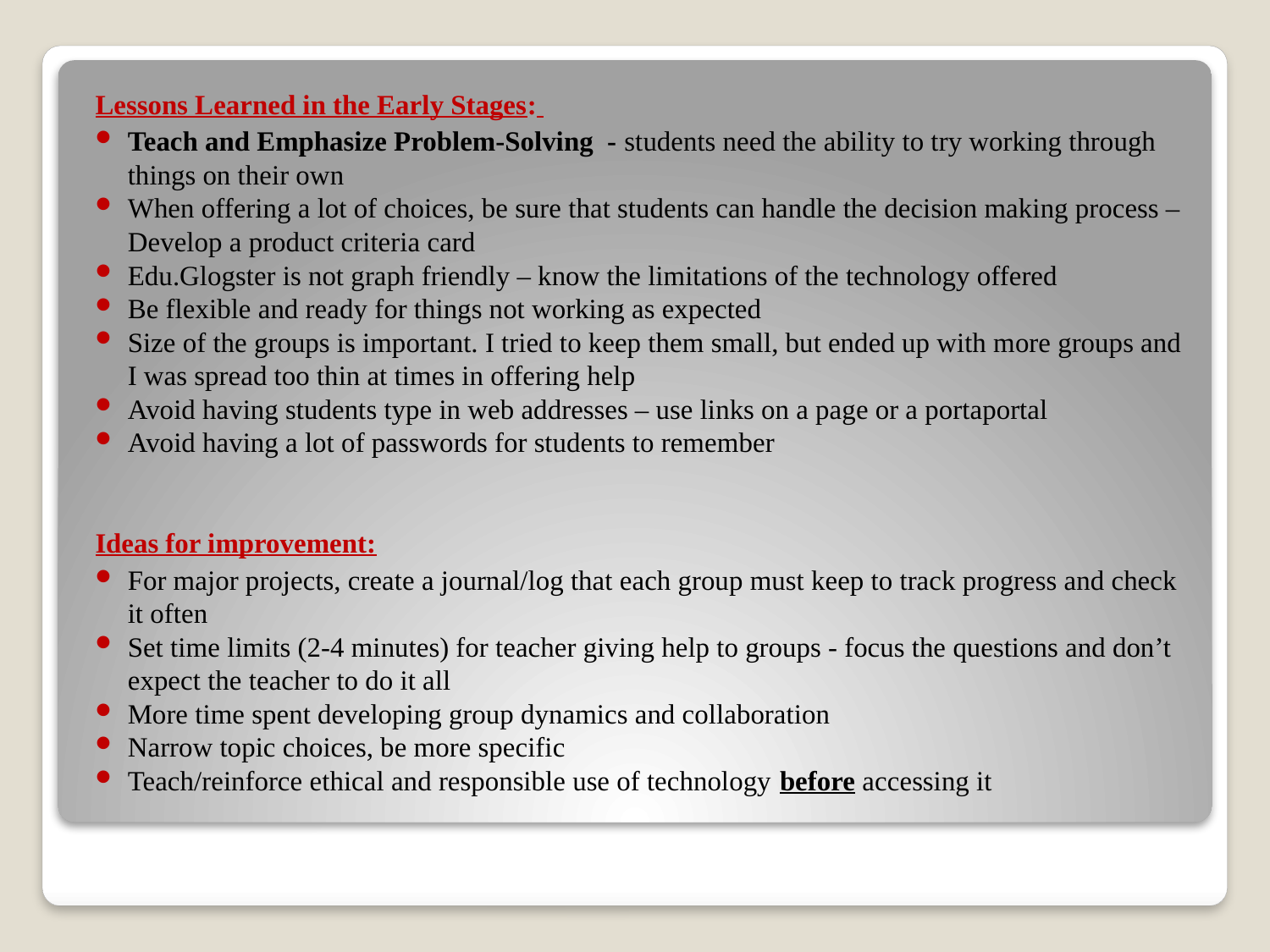

Lessons Learned in the Early Stages:
Teach and Emphasize Problem-Solving  - students need the ability to try working through things on their own
When offering a lot of choices, be sure that students can handle the decision making process – Develop a product criteria card
Edu.Glogster is not graph friendly – know the limitations of the technology offered
Be flexible and ready for things not working as expected
Size of the groups is important. I tried to keep them small, but ended up with more groups and I was spread too thin at times in offering help
Avoid having students type in web addresses – use links on a page or a portaportal
Avoid having a lot of passwords for students to remember

Ideas for improvement:
For major projects, create a journal/log that each group must keep to track progress and check it often
Set time limits (2-4 minutes) for teacher giving help to groups - focus the questions and don’t expect the teacher to do it all
More time spent developing group dynamics and collaboration
Narrow topic choices, be more specific
Teach/reinforce ethical and responsible use of technology before accessing it

#